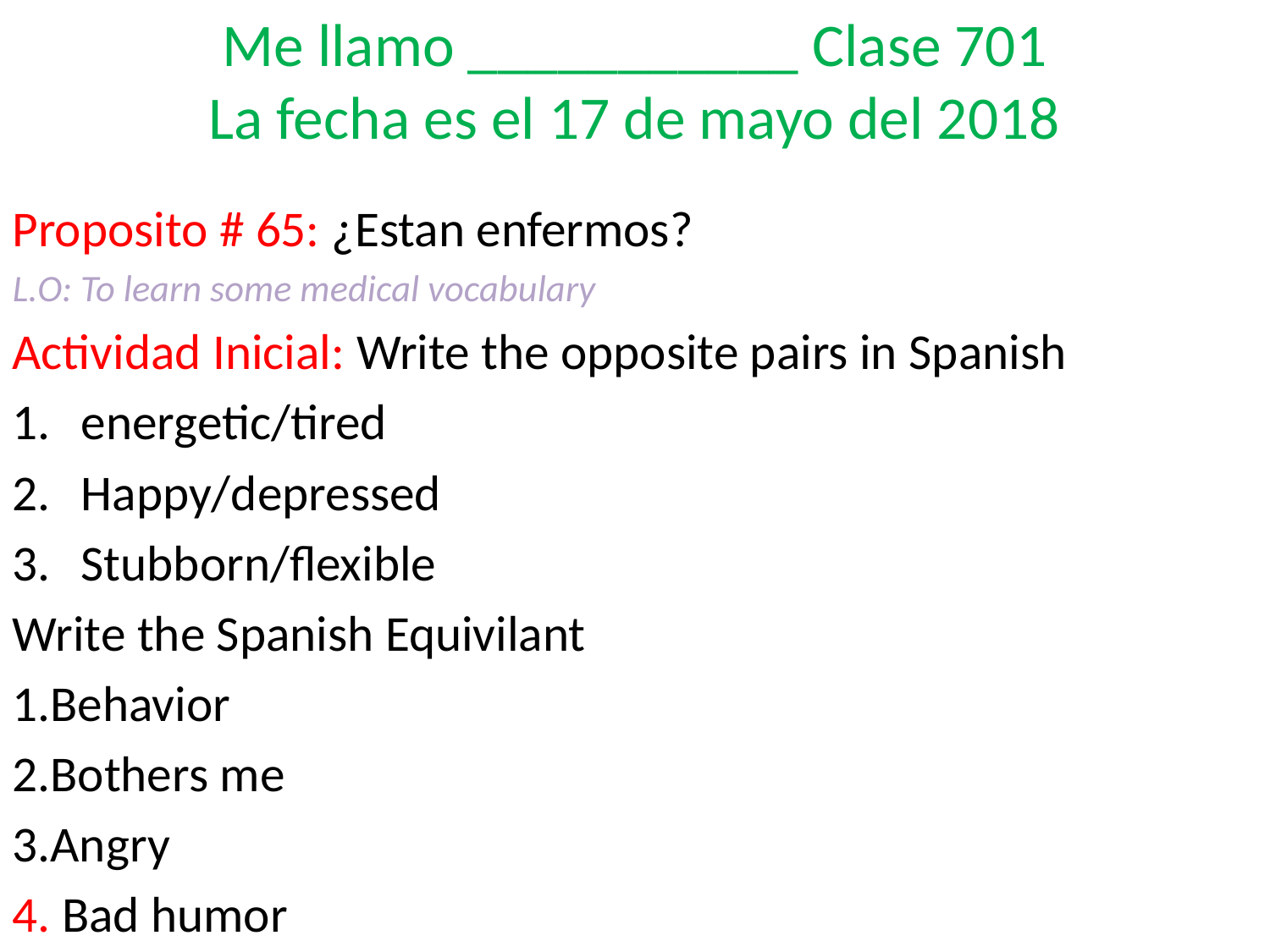

Me llamo ___________ Clase 701
La fecha es el 17 de mayo del 2018
Proposito # 65: ¿Estan enfermos?
L.O: To learn some medical vocabulary
Actividad Inicial: Write the opposite pairs in Spanish
energetic/tired
Happy/depressed
Stubborn/flexible
Write the Spanish Equivilant
1.Behavior
2.Bothers me
3.Angry
4. Bad humor